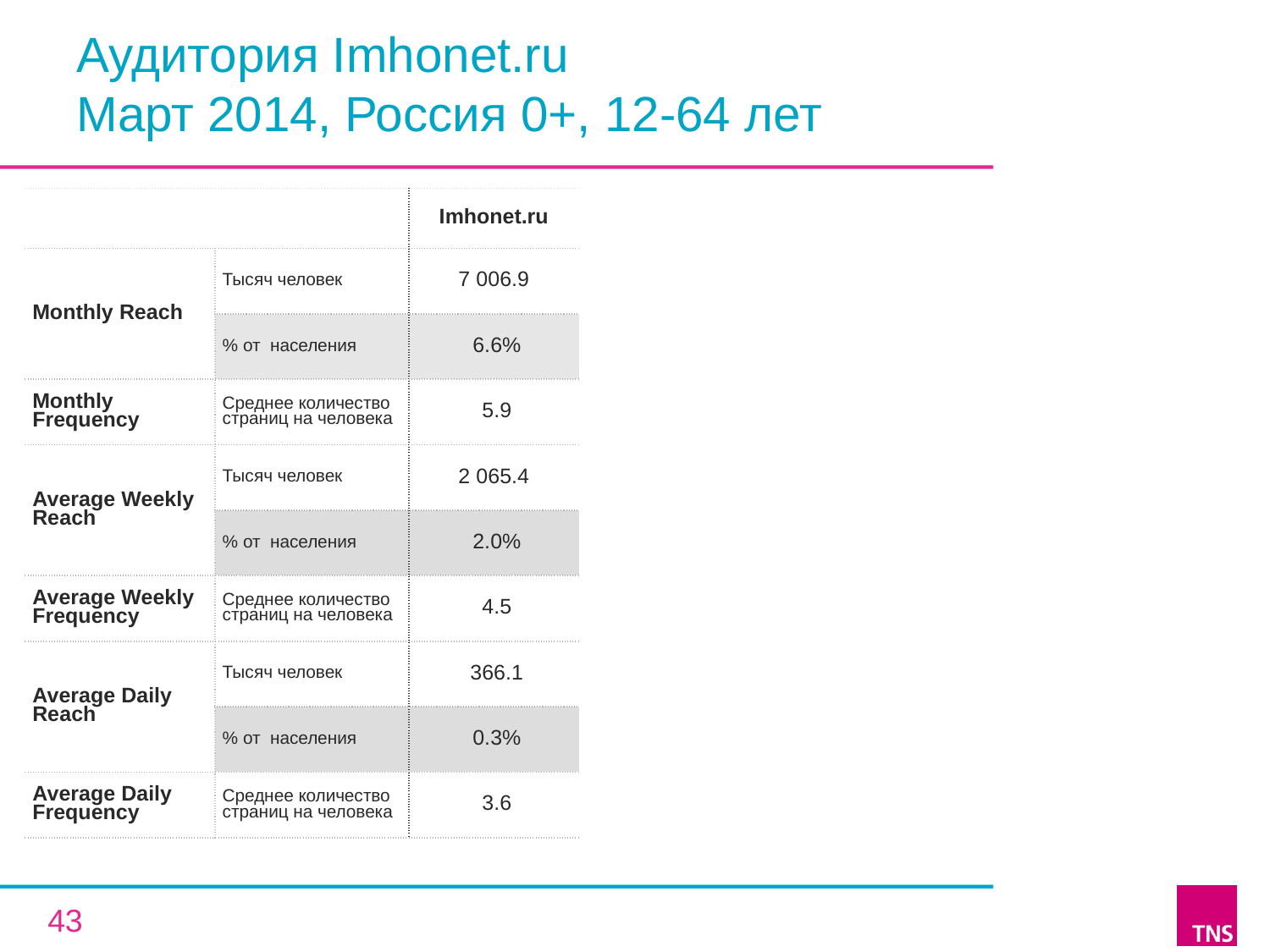

# Аудитория Imhonet.ru Март 2014, Россия 0+, 12-64 лет
|  |  | Imhonet.ru |
| --- | --- | --- |
| Monthly Reach | Тысяч человек | 7 006.9 |
|  | % от населения | 6.6% |
| Monthly Frequency | Среднее количество страниц на человека | 5.9 |
| Average Weekly Reach | Тысяч человек | 2 065.4 |
|  | % от населения | 2.0% |
| Average Weekly Frequency | Среднее количество страниц на человека | 4.5 |
| Average Daily Reach | Тысяч человек | 366.1 |
|  | % от населения | 0.3% |
| Average Daily Frequency | Среднее количество страниц на человека | 3.6 |

43